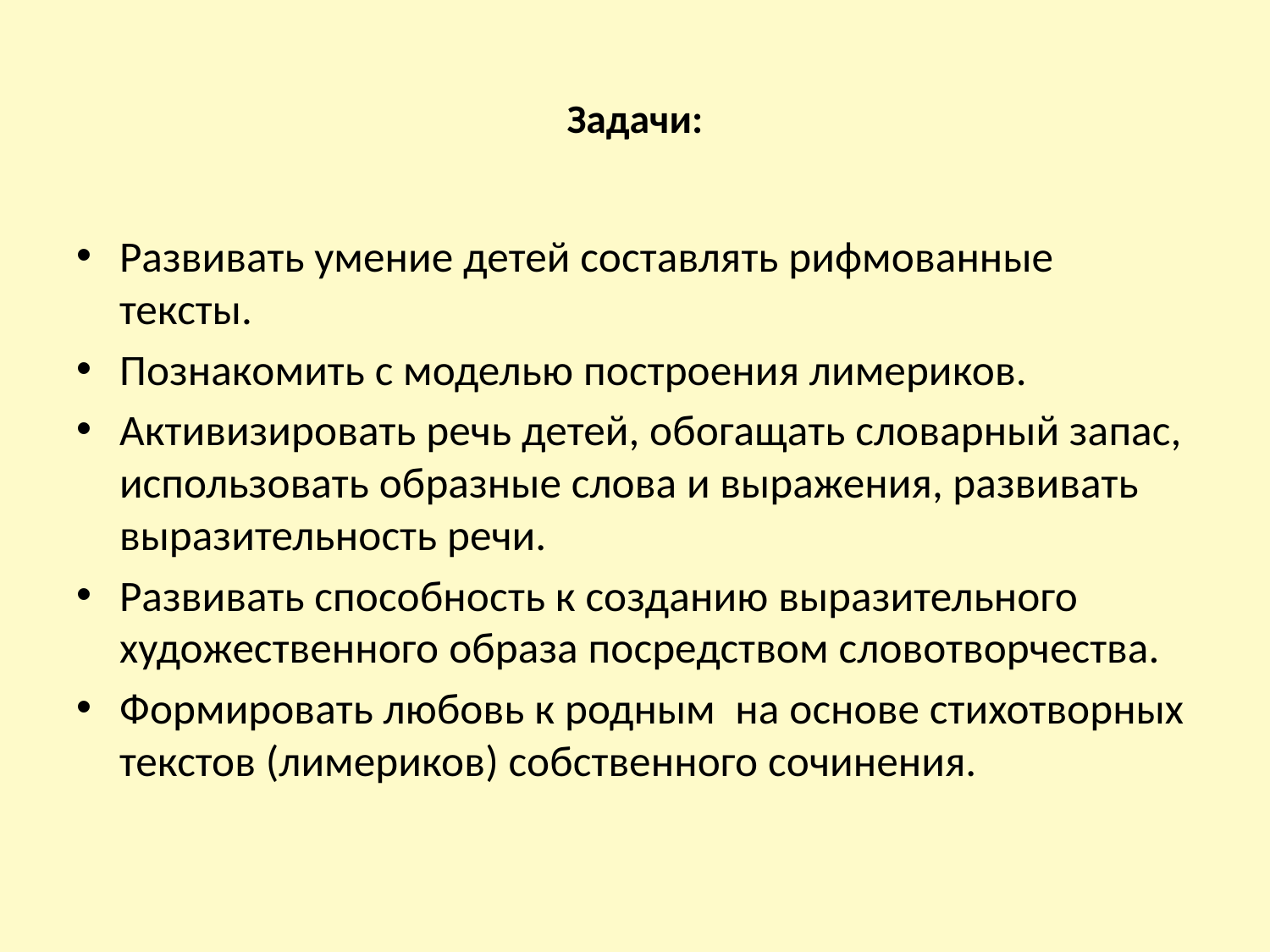

# Задачи:
Развивать умение детей составлять рифмованные тексты.
Познакомить с моделью построения лимериков.
Активизировать речь детей, обогащать словарный запас, использовать образные слова и выражения, развивать выразительность речи.
Развивать способность к созданию выразительного художественного образа посредством словотворчества.
Формировать любовь к родным  на основе стихотворных текстов (лимериков) собственного сочинения.